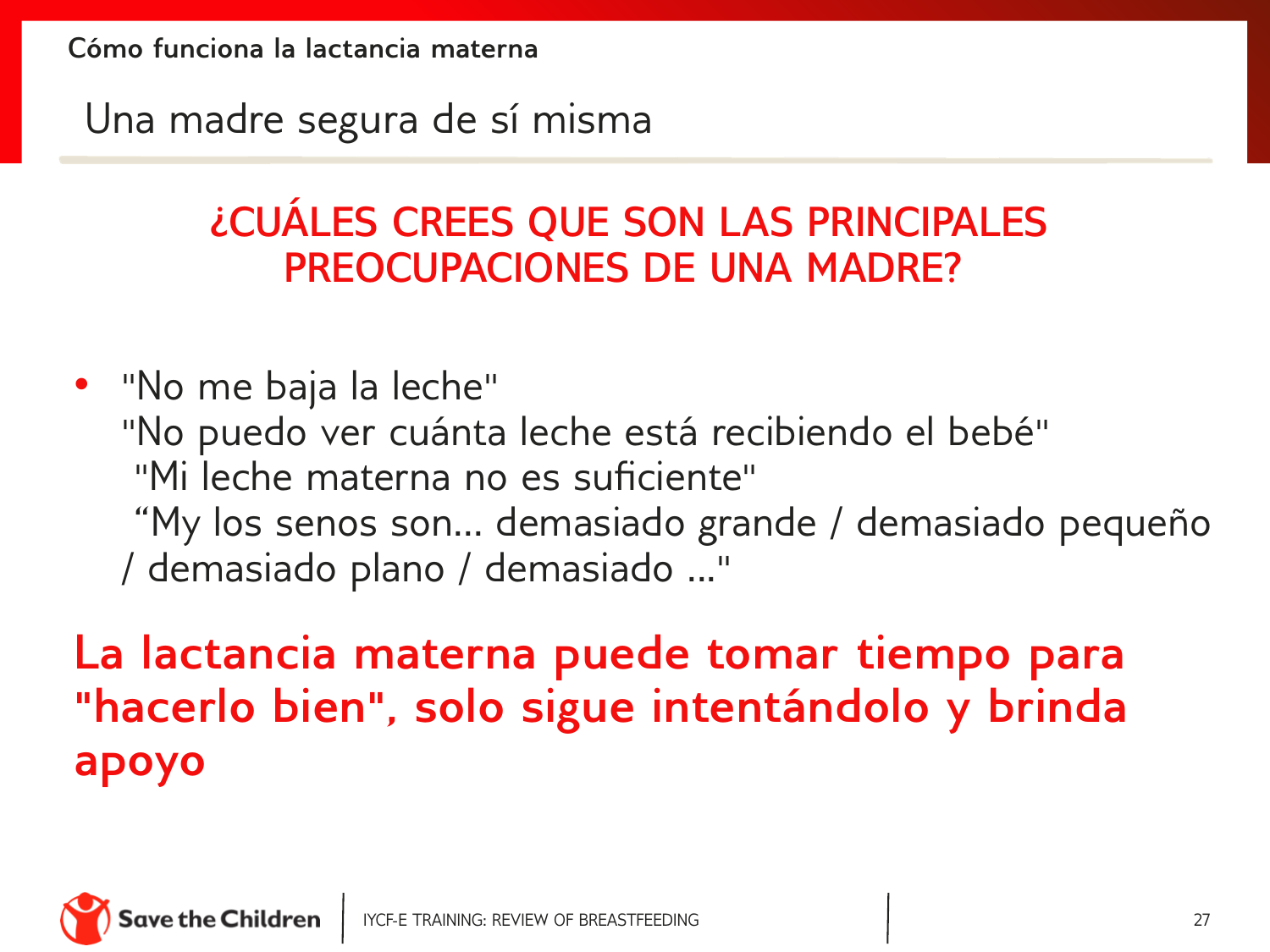

# Cómo funciona la lactancia materna
Una madre segura de sí misma
¿CUÁLES CREES QUE SON LAS PRINCIPALES PREOCUPACIONES DE UNA MADRE?

"No me baja la leche"
"No puedo ver cuánta leche está recibiendo el bebé"
 "Mi leche materna no es suficiente"
 “My los senos son... demasiado grande / demasiado pequeño / demasiado plano / demasiado ..."
La lactancia materna puede tomar tiempo para "hacerlo bien", solo sigue intentándolo y brinda apoyo

IYCF-E TRAINING: REVIEW OF BREASTFEEDING
27